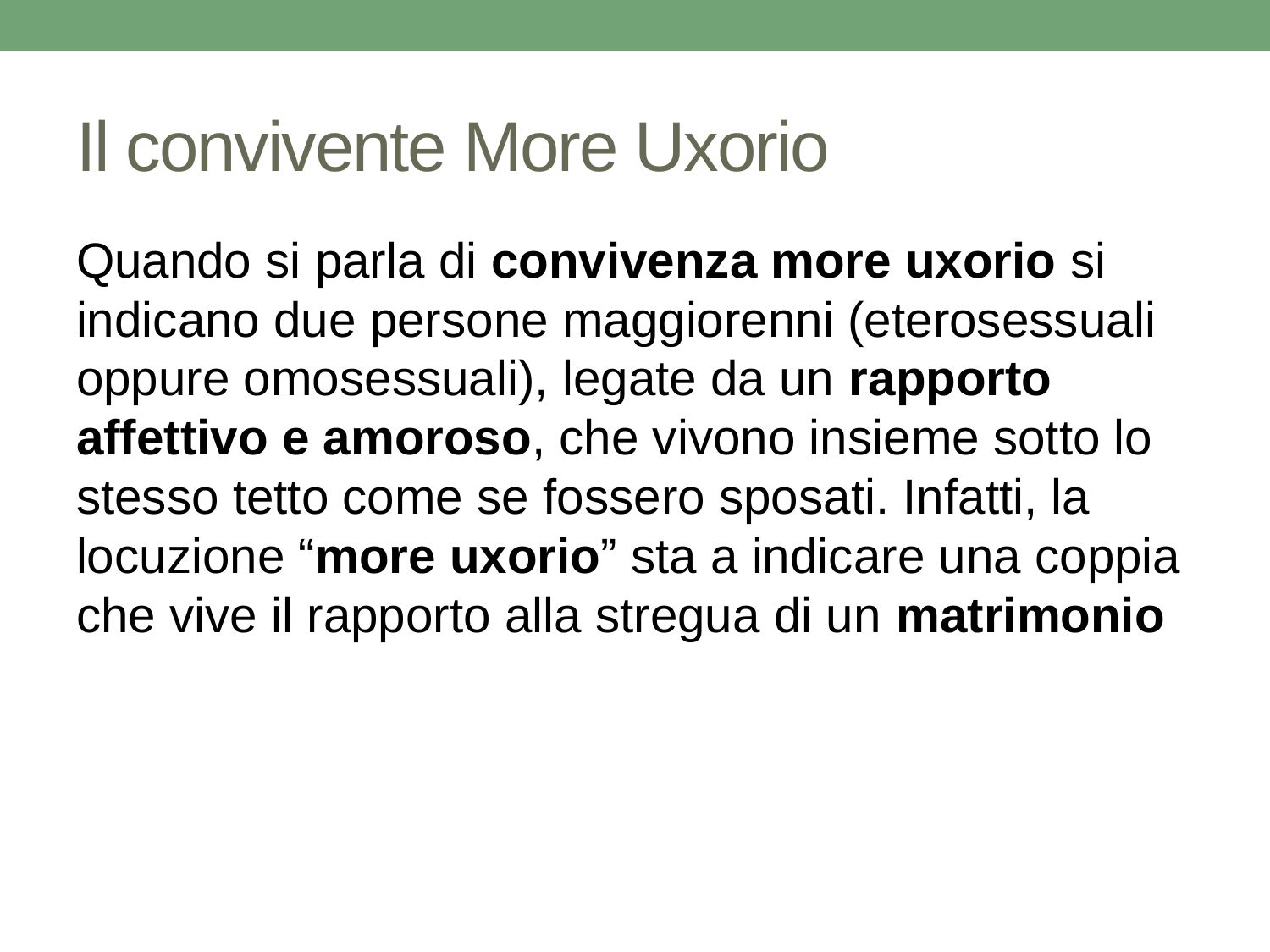

# Il convivente More Uxorio
Quando si parla di convivenza more uxorio si indicano due persone maggiorenni (eterosessuali oppure omosessuali), legate da un rapporto affettivo e amoroso, che vivono insieme sotto lo stesso tetto come se fossero sposati. Infatti, la locuzione “more uxorio” sta a indicare una coppia che vive il rapporto alla stregua di un matrimonio